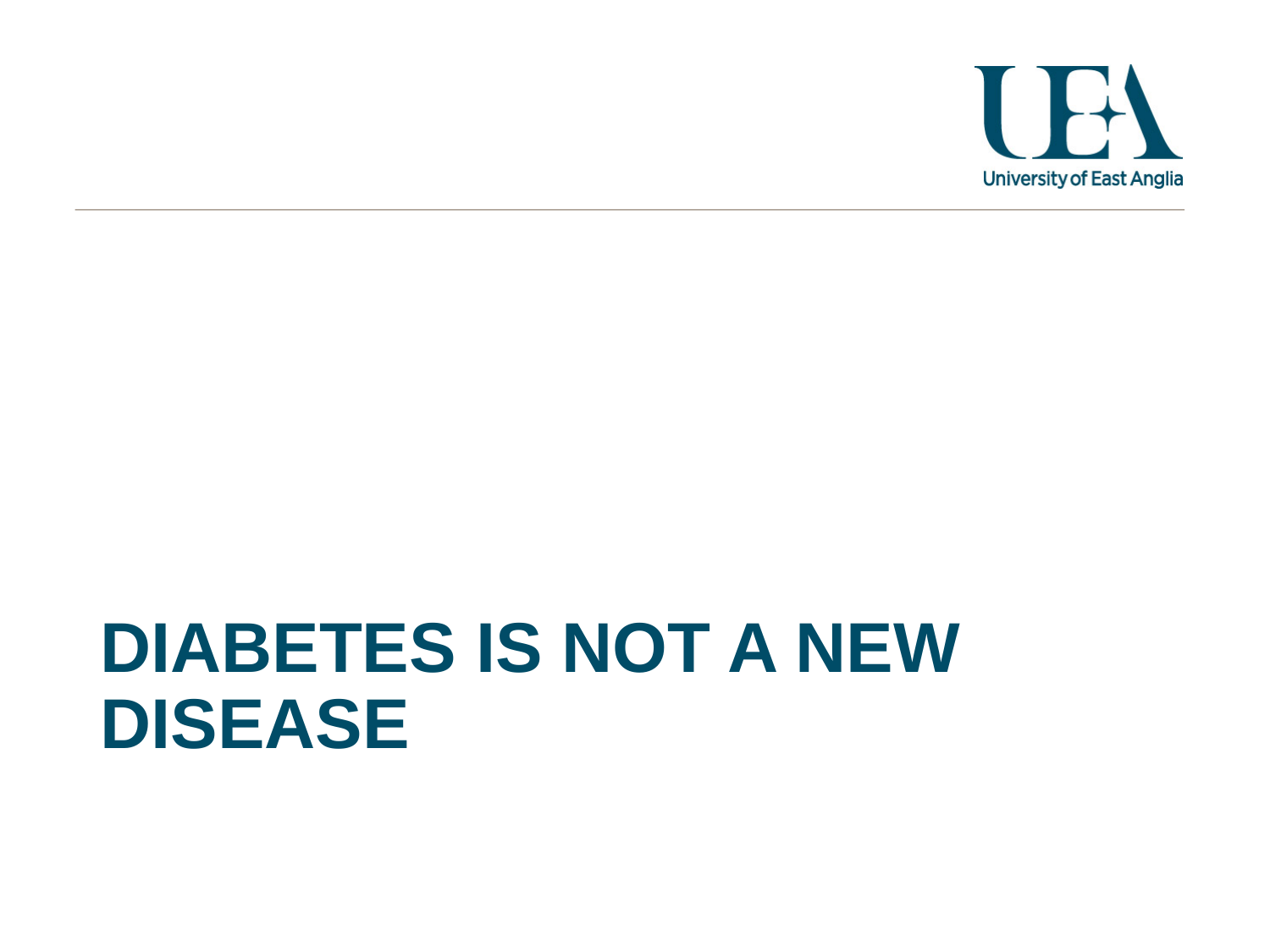

# Diabetes is not a new disease